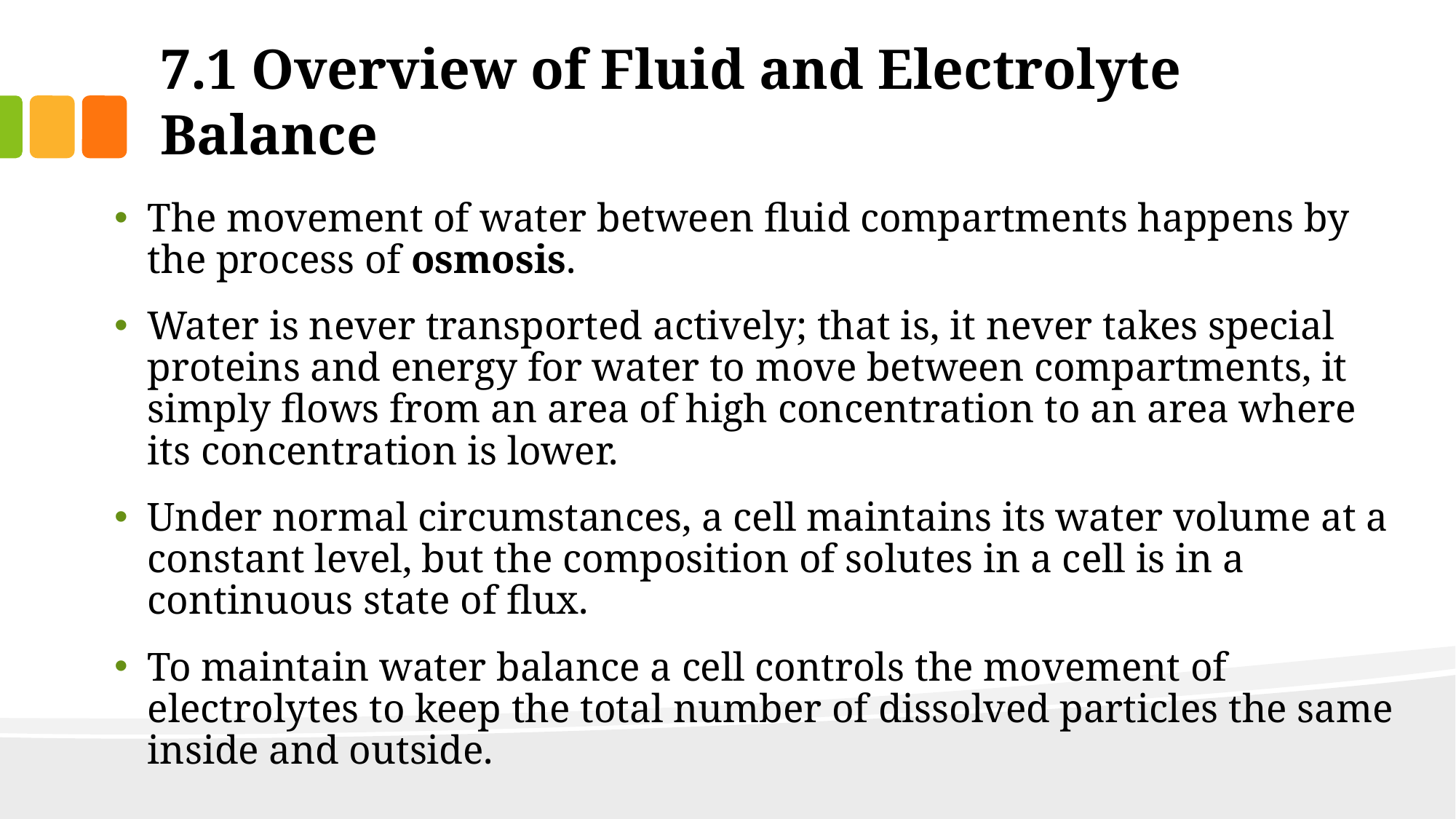

# 7.1 Overview of Fluid and Electrolyte Balance
The movement of water between fluid compartments happens by the process of osmosis.
Water is never transported actively; that is, it never takes special proteins and energy for water to move between compartments, it simply flows from an area of high concentration to an area where its concentration is lower.
Under normal circumstances, a cell maintains its water volume at a constant level, but the composition of solutes in a cell is in a continuous state of flux.
To maintain water balance a cell controls the movement of electrolytes to keep the total number of dissolved particles the same inside and outside.